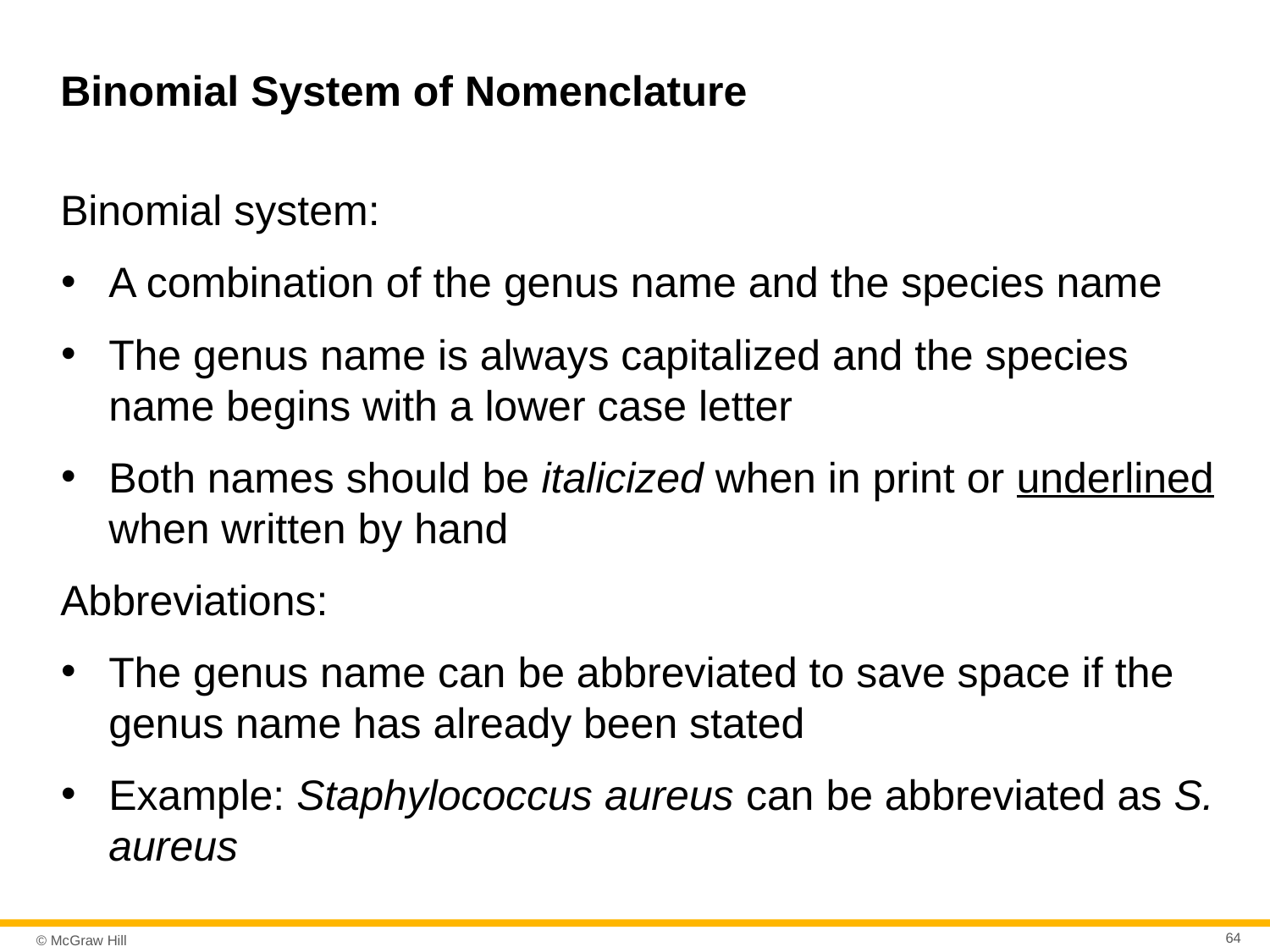

# Binomial System of Nomenclature
Binomial system:
A combination of the genus name and the species name
The genus name is always capitalized and the species name begins with a lower case letter
Both names should be italicized when in print or underlined when written by hand
Abbreviations:
The genus name can be abbreviated to save space if the genus name has already been stated
Example: Staphylococcus aureus can be abbreviated as S. aureus